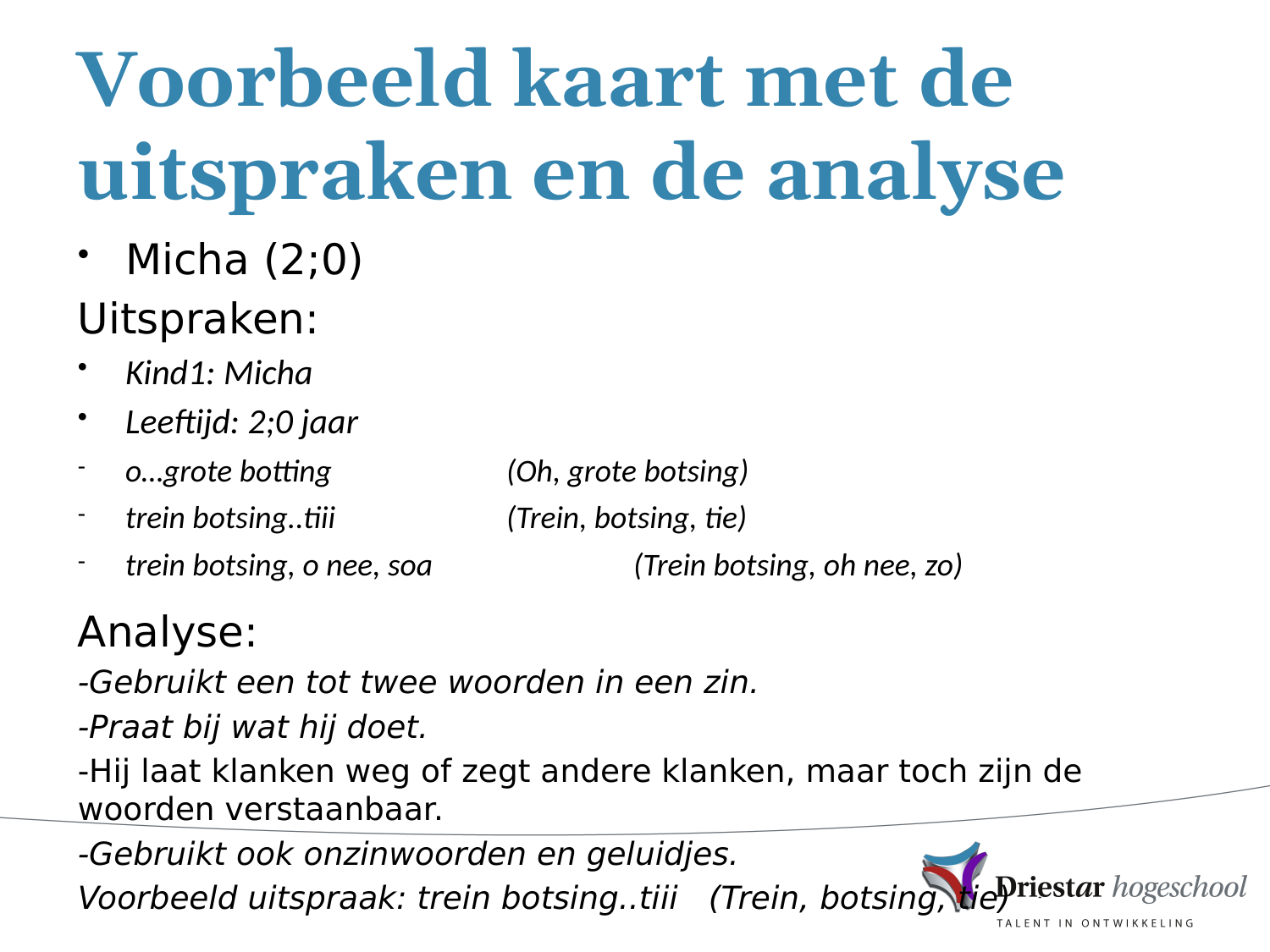

# Voorbeeld kaart met de uitspraken en de analyse
Micha (2;0)
Uitspraken:
Kind1: Micha
Leeftijd: 2;0 jaar
o…grote botting 		(Oh, grote botsing)
trein botsing..tiii		(Trein, botsing, tie)
trein botsing, o nee, soa		(Trein botsing, oh nee, zo)
Analyse:
-Gebruikt een tot twee woorden in een zin.
-Praat bij wat hij doet.
-Hij laat klanken weg of zegt andere klanken, maar toch zijn de woorden verstaanbaar.
-Gebruikt ook onzinwoorden en geluidjes.
Voorbeeld uitspraak: trein botsing..tiii   (Trein, botsing, tie)